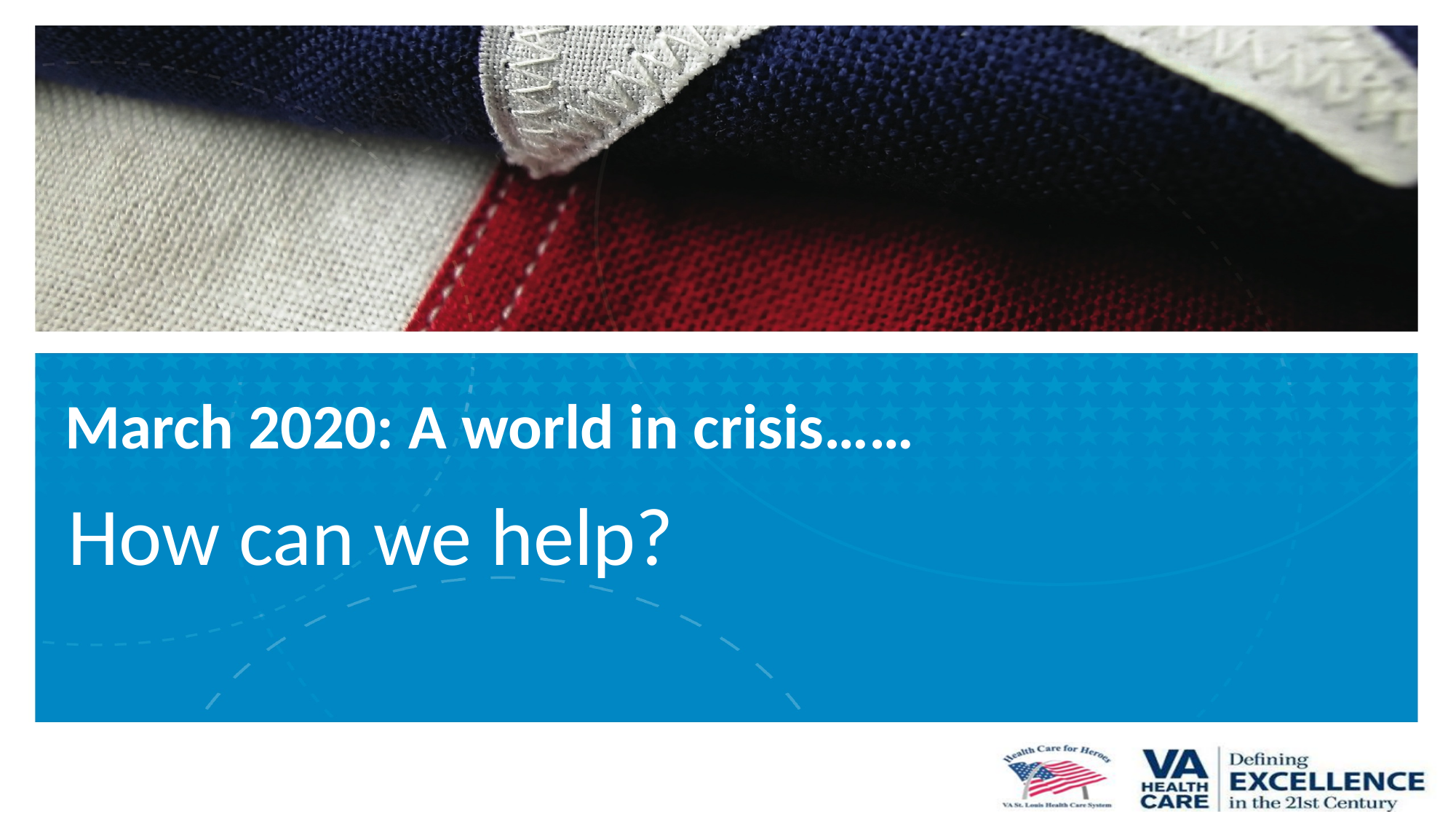

# March 2020: A world in crisis……
How can we help?